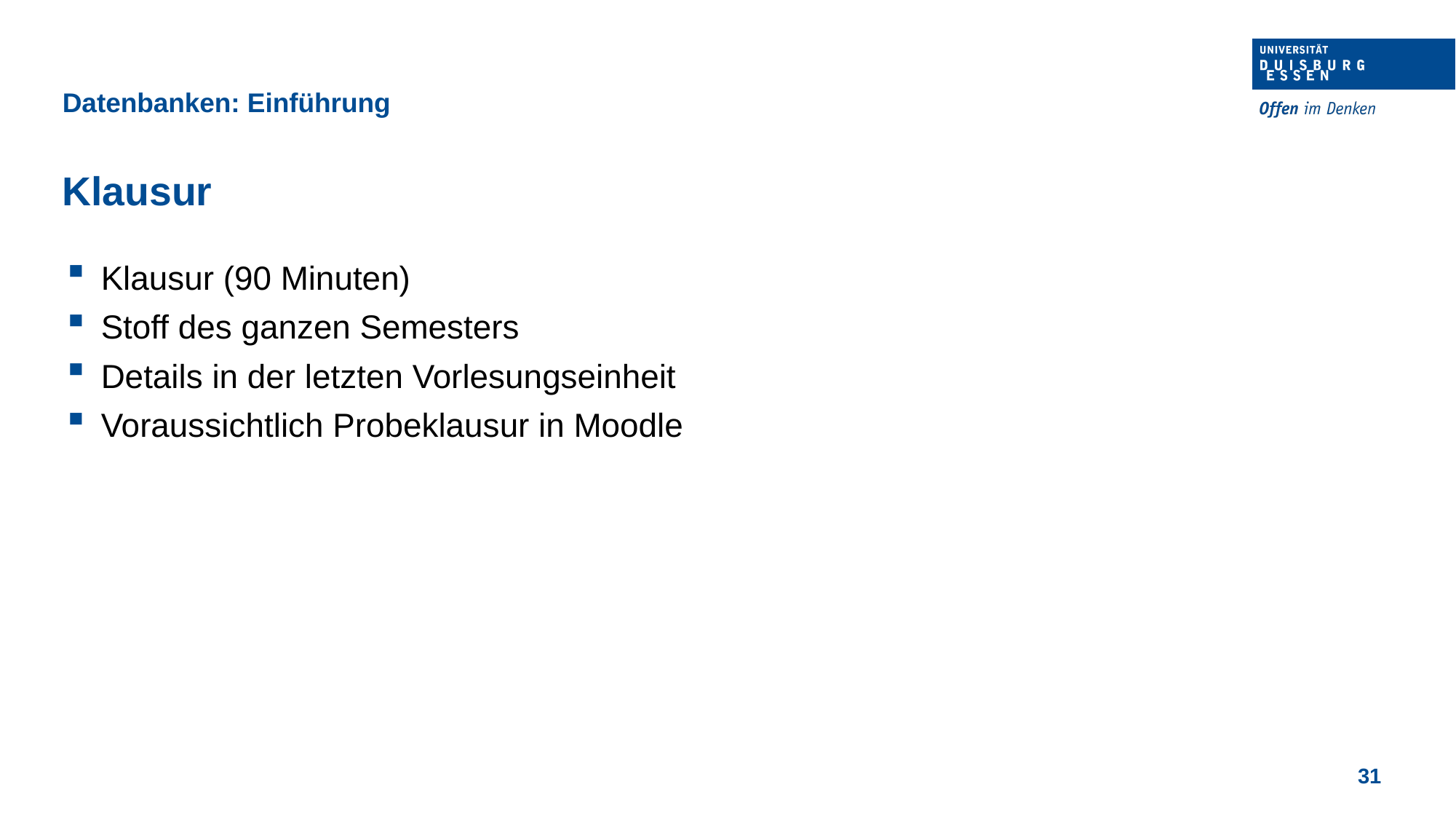

Datenbanken: Einführung
Klausur
Klausur (90 Minuten)
Stoff des ganzen Semesters
Details in der letzten Vorlesungseinheit
Voraussichtlich Probeklausur in Moodle

31